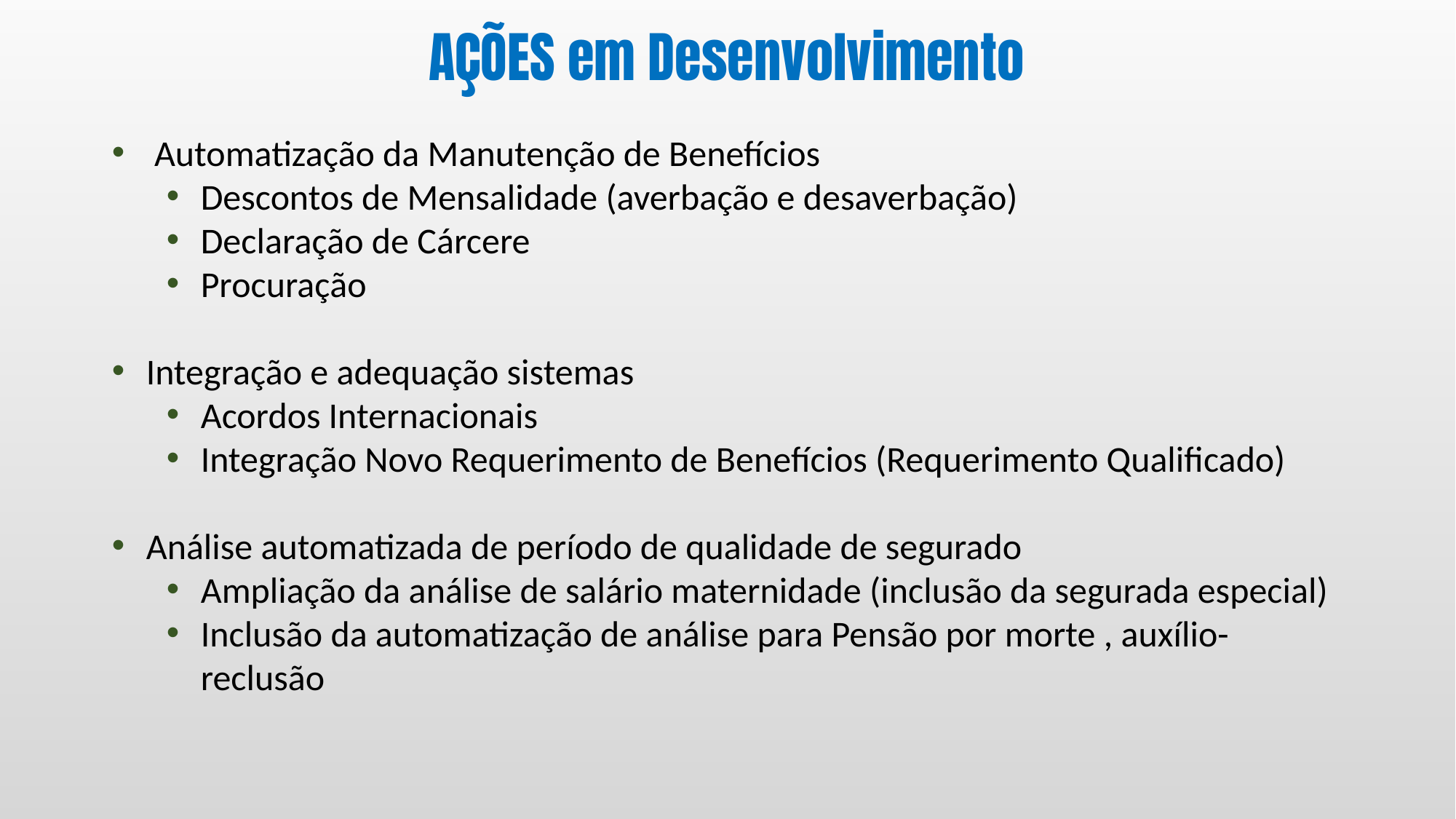

AÇÕES em Desenvolvimento

 Automatização da Manutenção de Benefícios
Descontos de Mensalidade (averbação e desaverbação)
Declaração de Cárcere
Procuração

Integração e adequação sistemas
Acordos Internacionais
Integração Novo Requerimento de Benefícios (Requerimento Qualificado)

Análise automatizada de período de qualidade de segurado
Ampliação da análise de salário maternidade (inclusão da segurada especial)
Inclusão da automatização de análise para Pensão por morte , auxílio-reclusão